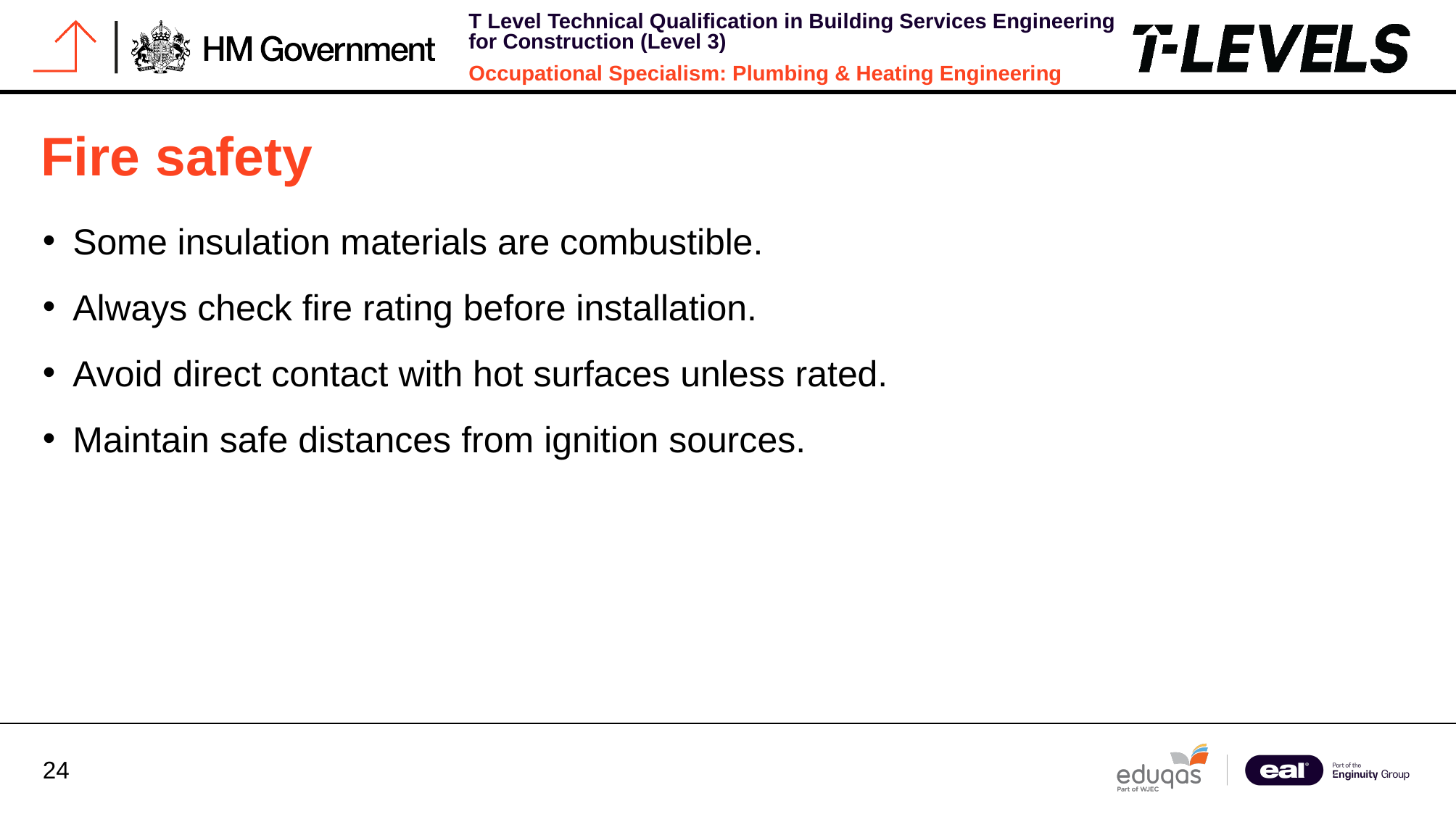

# Fire safety
Some insulation materials are combustible.
Always check fire rating before installation.
Avoid direct contact with hot surfaces unless rated.
Maintain safe distances from ignition sources.